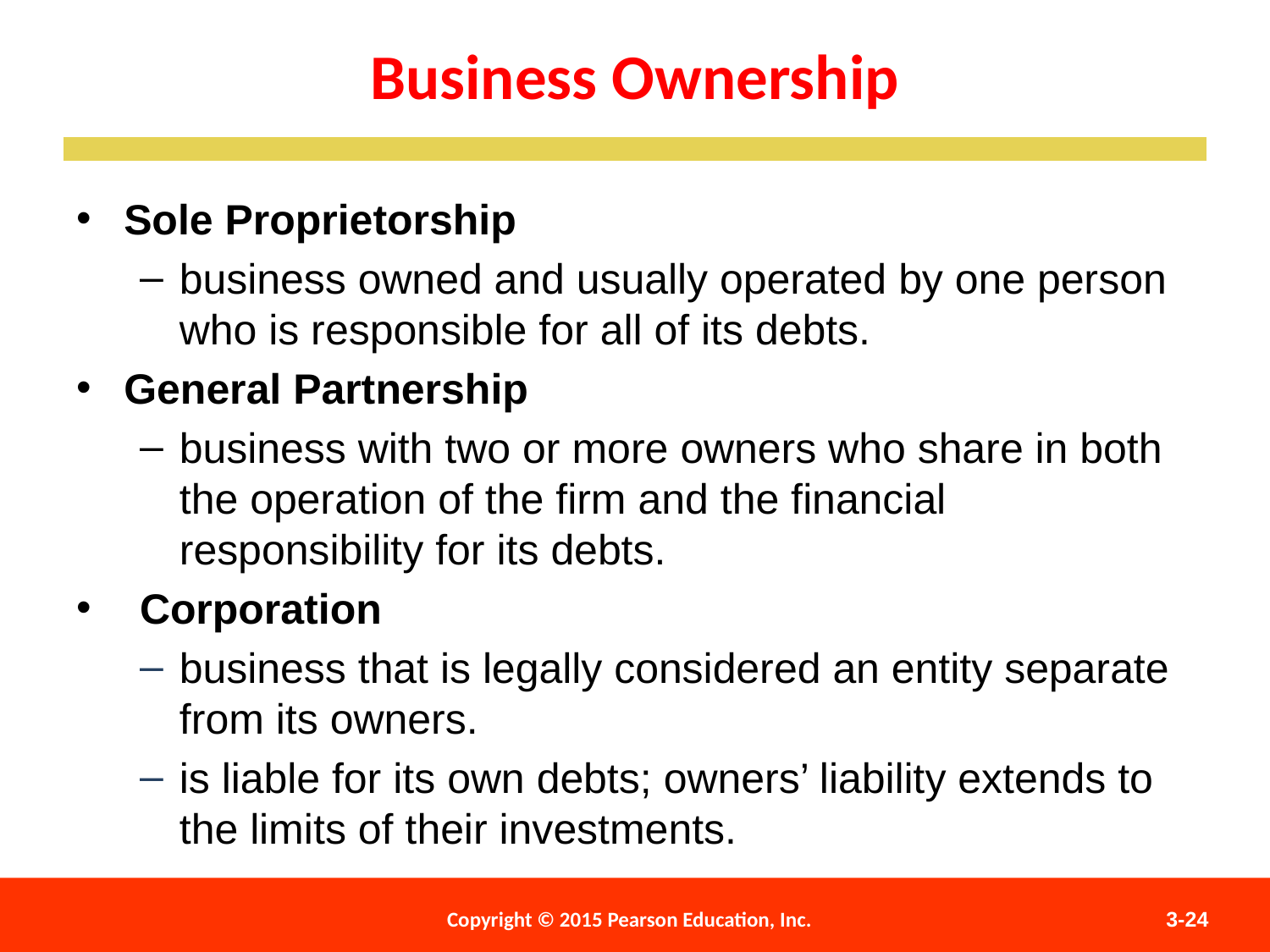

Business Ownership
Sole Proprietorship
business owned and usually operated by one person who is responsible for all of its debts.
General Partnership
business with two or more owners who share in both the operation of the firm and the financial responsibility for its debts.
Corporation
business that is legally considered an entity separate from its owners.
is liable for its own debts; owners’ liability extends to the limits of their investments.